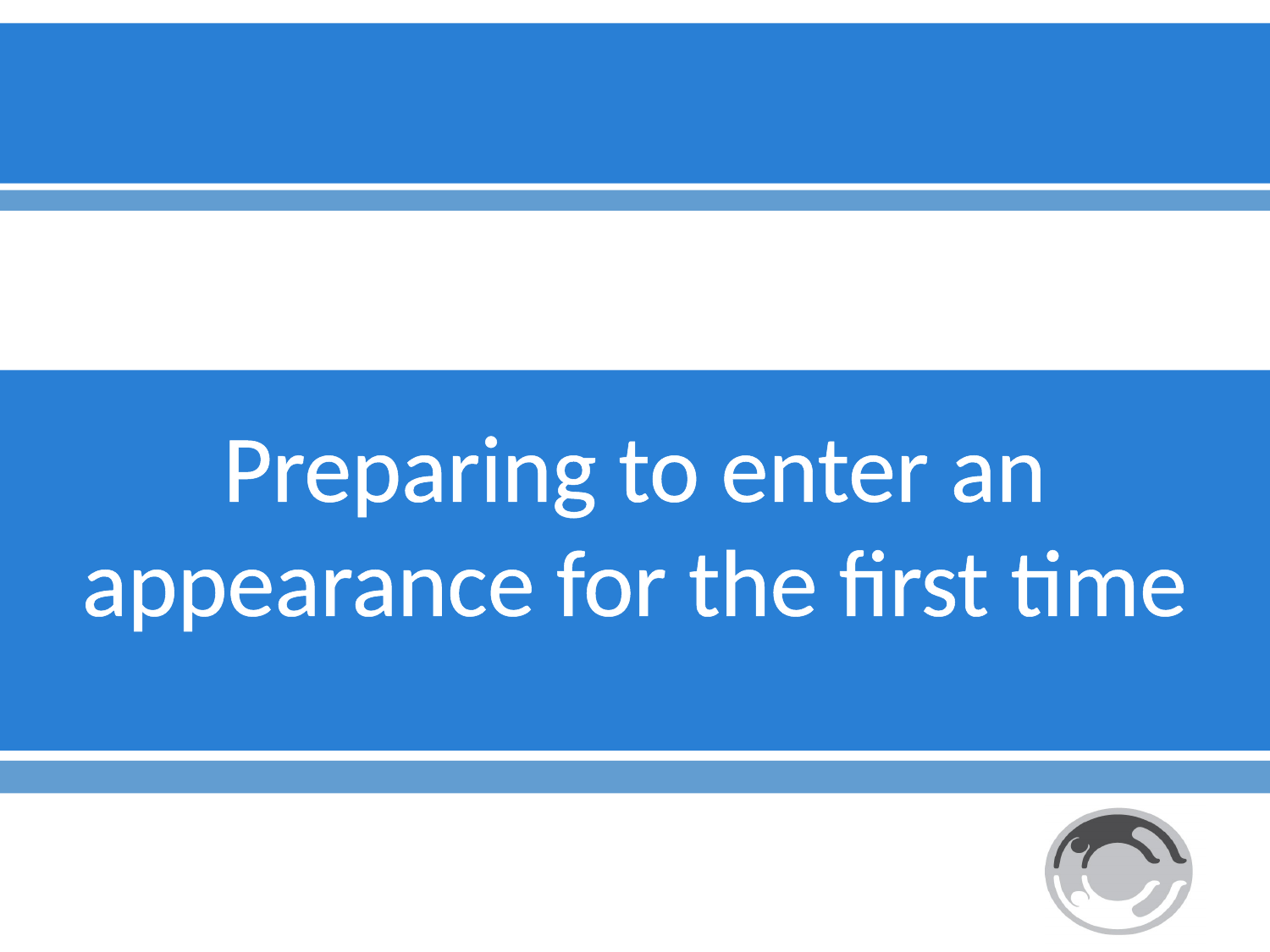

# Preparing to enter an appearance for the first time